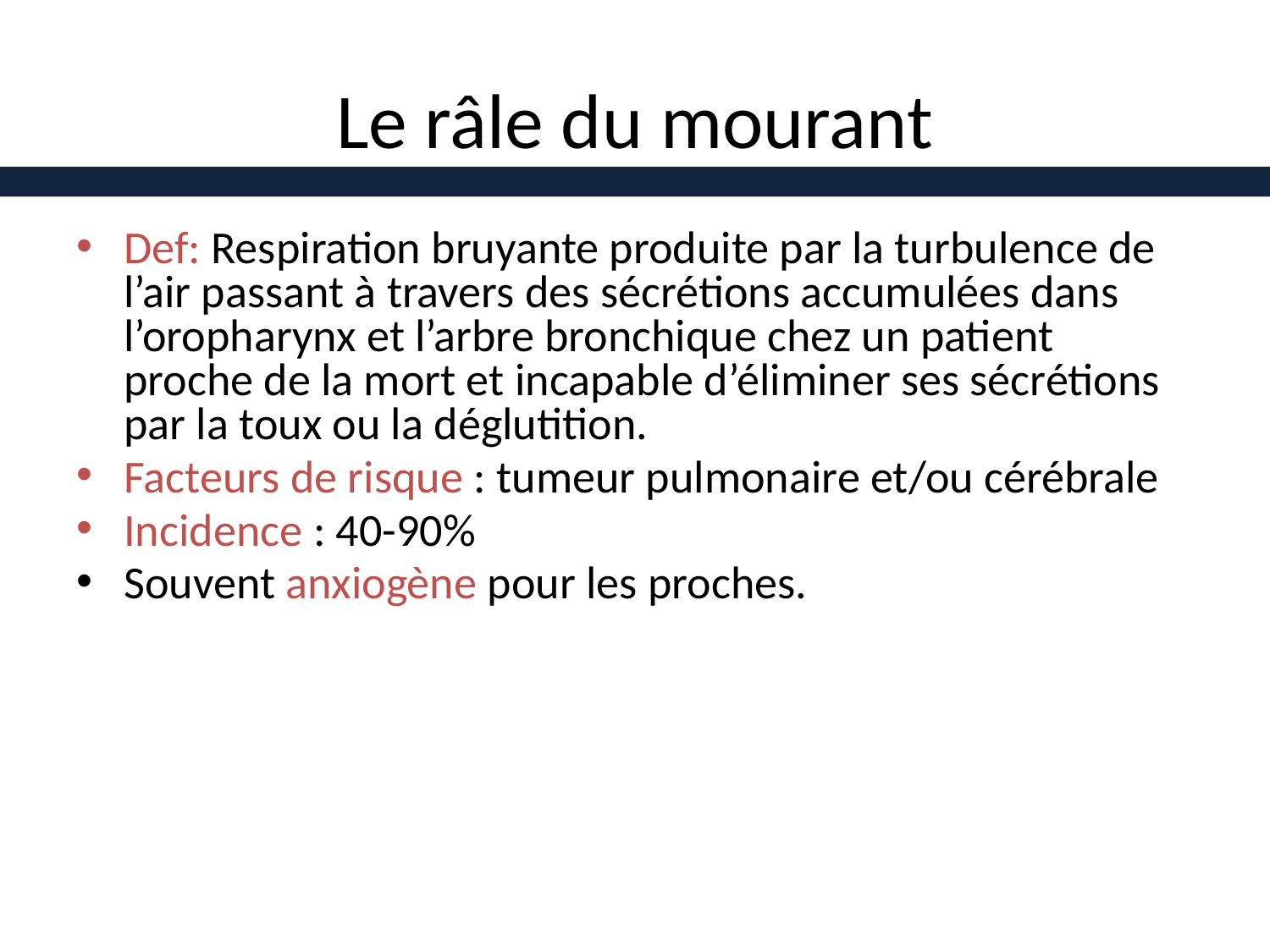

# Le râle du mourant

Def: Respiration bruyante produite par la turbulence de l’air passant à travers des sécrétions accumulées dans l’oropharynx et l’arbre bronchique chez un patient proche de la mort et incapable d’éliminer ses sécrétions par la toux ou la déglutition.
Facteurs de risque : tumeur pulmonaire et/ou cérébrale
Incidence : 40-90%
Souvent anxiogène pour les proches.